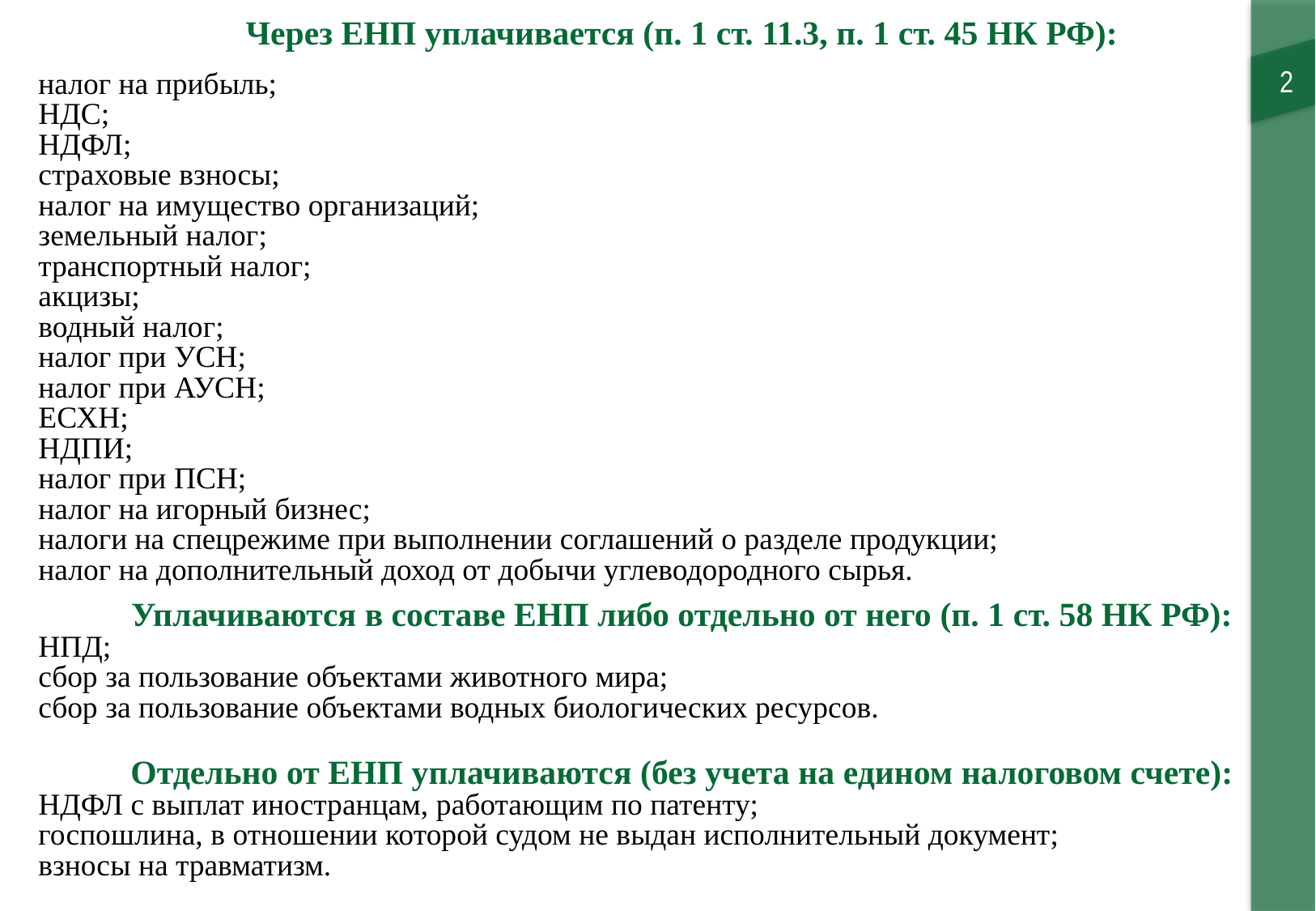

Через ЕНП уплачивается (п. 1 ст. 11.3, п. 1 ст. 45 НК РФ):

налог на прибыль;
НДС;
НДФЛ;
страховые взносы;
налог на имущество организаций;
земельный налог;
транспортный налог;
акцизы;
водный налог;
налог при УСН;
налог при АУСН;
ЕСХН;
НДПИ;
налог при ПСН;
налог на игорный бизнес;
налоги на спецрежиме при выполнении соглашений о разделе продукции;
налог на дополнительный доход от добычи углеводородного сырья.

Уплачиваются в составе ЕНП либо отдельно от него (п. 1 ст. 58 НК РФ):
НПД;
сбор за пользование объектами животного мира;
сбор за пользование объектами водных биологических ресурсов.

Отдельно от ЕНП уплачиваются (без учета на едином налоговом счете):
НДФЛ с выплат иностранцам, работающим по патенту;
госпошлина, в отношении которой судом не выдан исполнительный документ;
взносы на травматизм.

2